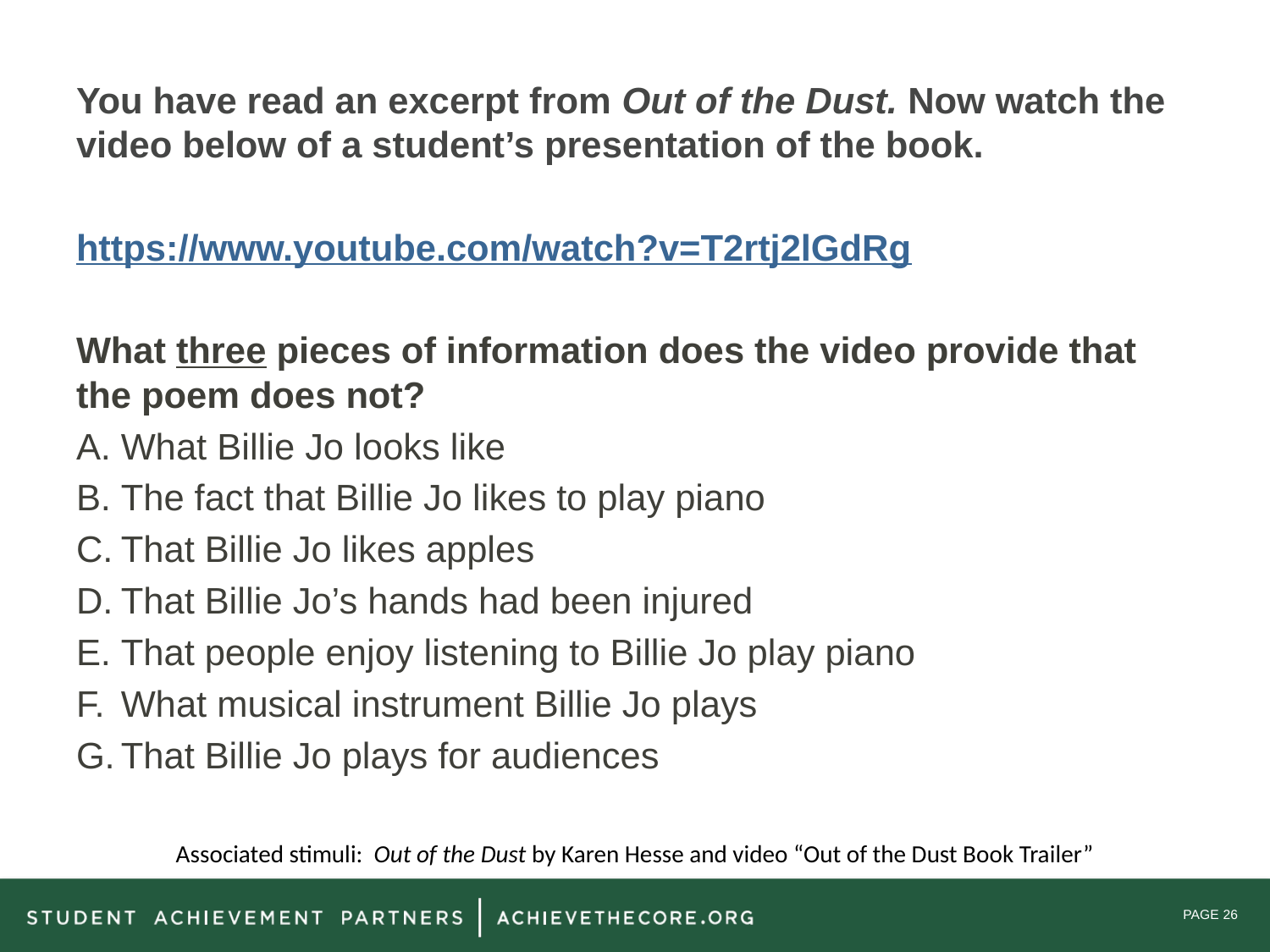

You have read an excerpt from Out of the Dust. Now watch the video below of a student’s presentation of the book.

https://www.youtube.com/watch?v=T2rtj2lGdRg

What three pieces of information does the video provide that the poem does not?
What Billie Jo looks like
The fact that Billie Jo likes to play piano
That Billie Jo likes apples
That Billie Jo’s hands had been injured
That people enjoy listening to Billie Jo play piano
What musical instrument Billie Jo plays
That Billie Jo plays for audiences

Associated stimuli:  Out of the Dust by Karen Hesse and video “Out of the Dust Book Trailer”